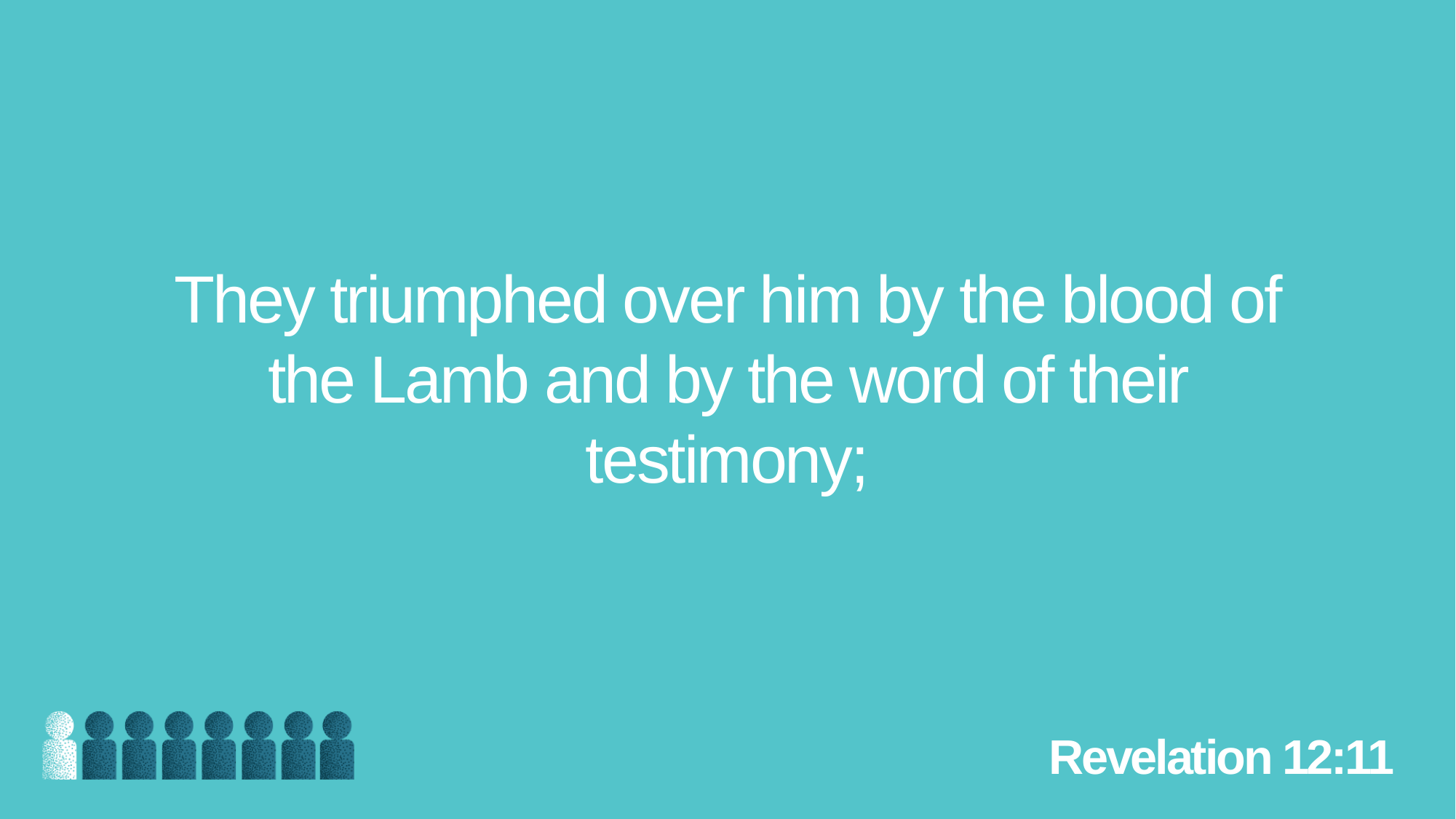

They triumphed over him by the blood of the Lamb and by the word of their testimony;
Revelation 12:11